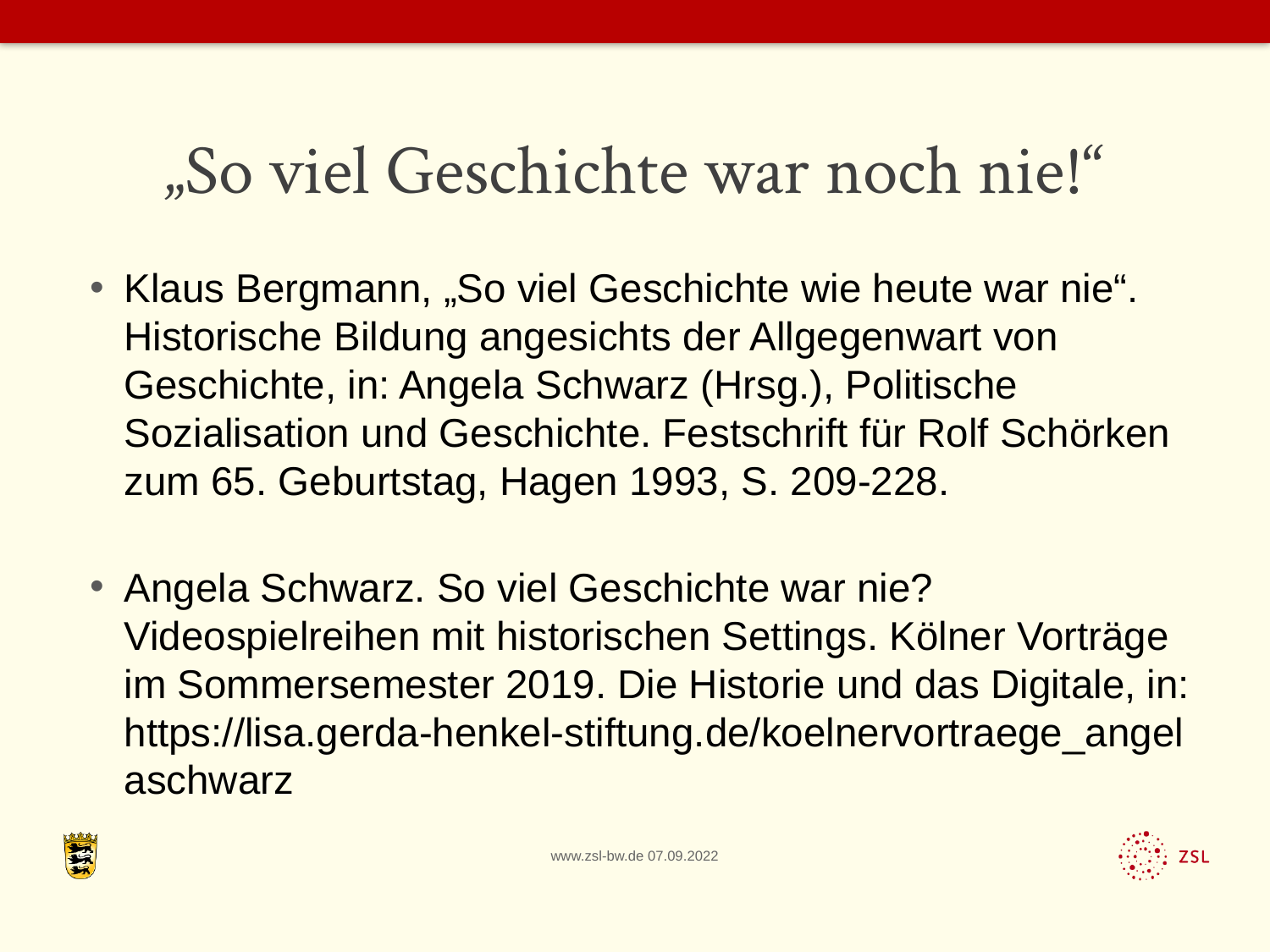

# „So viel Geschichte war noch nie!“
Klaus Bergmann, „So viel Geschichte wie heute war nie“. Historische Bildung angesichts der Allgegenwart von Geschichte, in: Angela Schwarz (Hrsg.), Politische Sozialisation und Geschichte. Festschrift für Rolf Schörken zum 65. Geburtstag, Hagen 1993, S. 209-228.

Angela Schwarz. So viel Geschichte war nie? Videospielreihen mit historischen Settings. Kölner Vorträge im Sommersemester 2019. Die Historie und das Digitale, in: https://lisa.gerda-henkel-stiftung.de/koelnervortraege_angelaschwarz